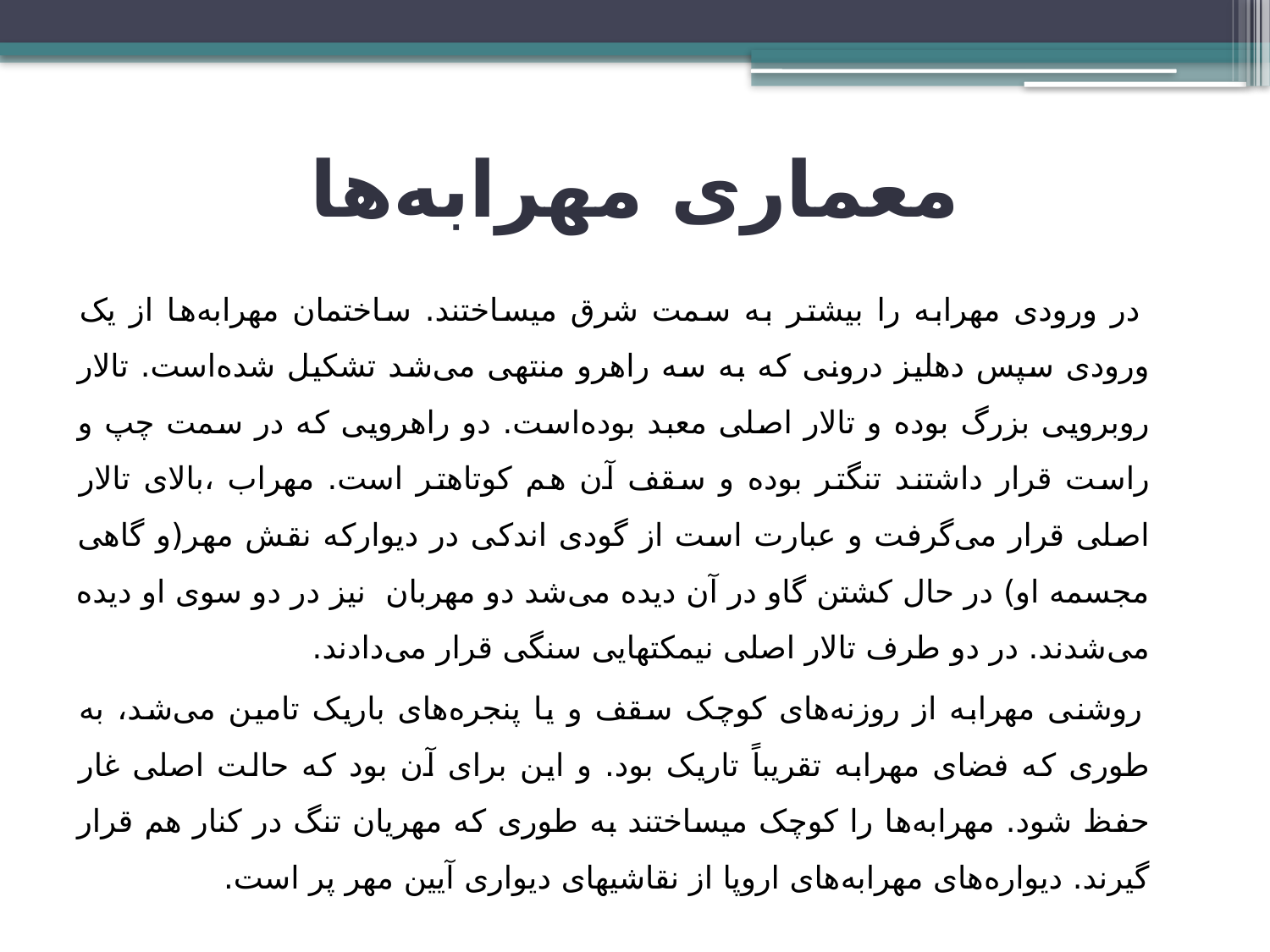

# معماری مهرابه‌ها
   در ورودی مهرابه را بیشتر به سمت شرق میساختند. ساختمان مهرابه‌ها از یک ورودی سپس دهلیز درونی که به سه راهرو منتهی می‌شد تشکیل شده‌است. تالار روبرویی بزرگ بوده و تالار اصلی معبد بوده‌است. دو راهرویی که در سمت چپ و راست قرار داشتند تنگتر بوده و سقف آن هم کوتاهتر است. مهراب ،بالای تالار اصلی قرار می‌گرفت و عبارت است از گودی اندکی در دیوارکه نقش مهر(و گاهی مجسمه او) در حال کشتن گاو در آن دیده می‌شد دو مهربان  نیز در دو سوی او دیده می‌شدند. در دو طرف تالار اصلی نیمکتهایی سنگی قرار می‌دادند.
   روشنی مهرابه از روزنه‌های کوچک سقف و یا پنجره‌های باریک تامین می‌شد، به طوری که فضای مهرابه تقریباً تاریک بود. و این برای آن بود که حالت اصلی غار حفظ شود. مهرابه‌ها را کوچک میساختند به طوری که مهریان تنگ در کنار هم قرار گیرند. دیواره‌های مهرابه‌های اروپا از نقاشیهای دیواری آیین مهر پر است.